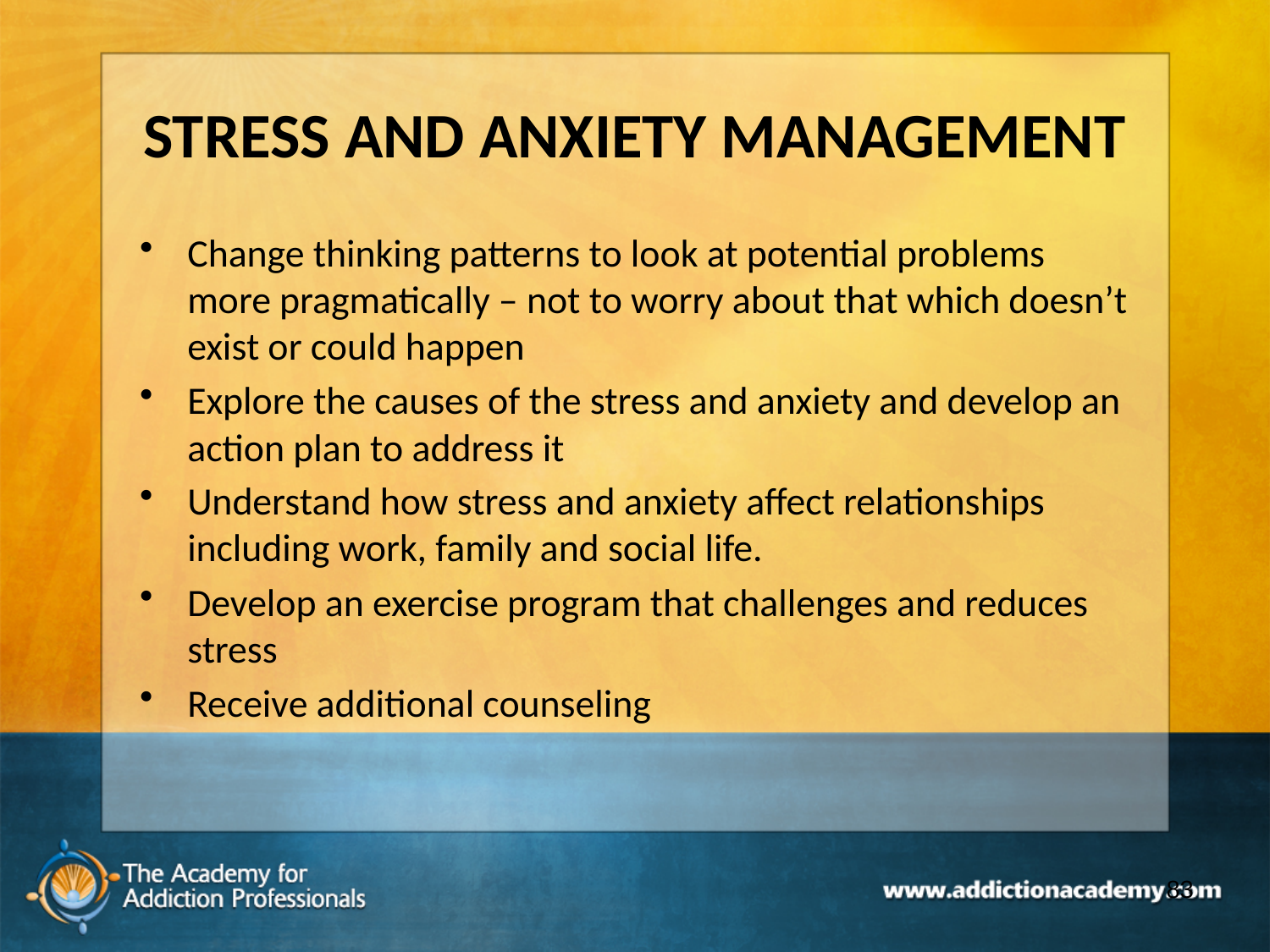

# STRESS AND ANXIETY MANAGEMENT
Change thinking patterns to look at potential problems more pragmatically – not to worry about that which doesn’t exist or could happen
Explore the causes of the stress and anxiety and develop an action plan to address it
Understand how stress and anxiety affect relationships including work, family and social life.
Develop an exercise program that challenges and reduces stress
Receive additional counseling

83